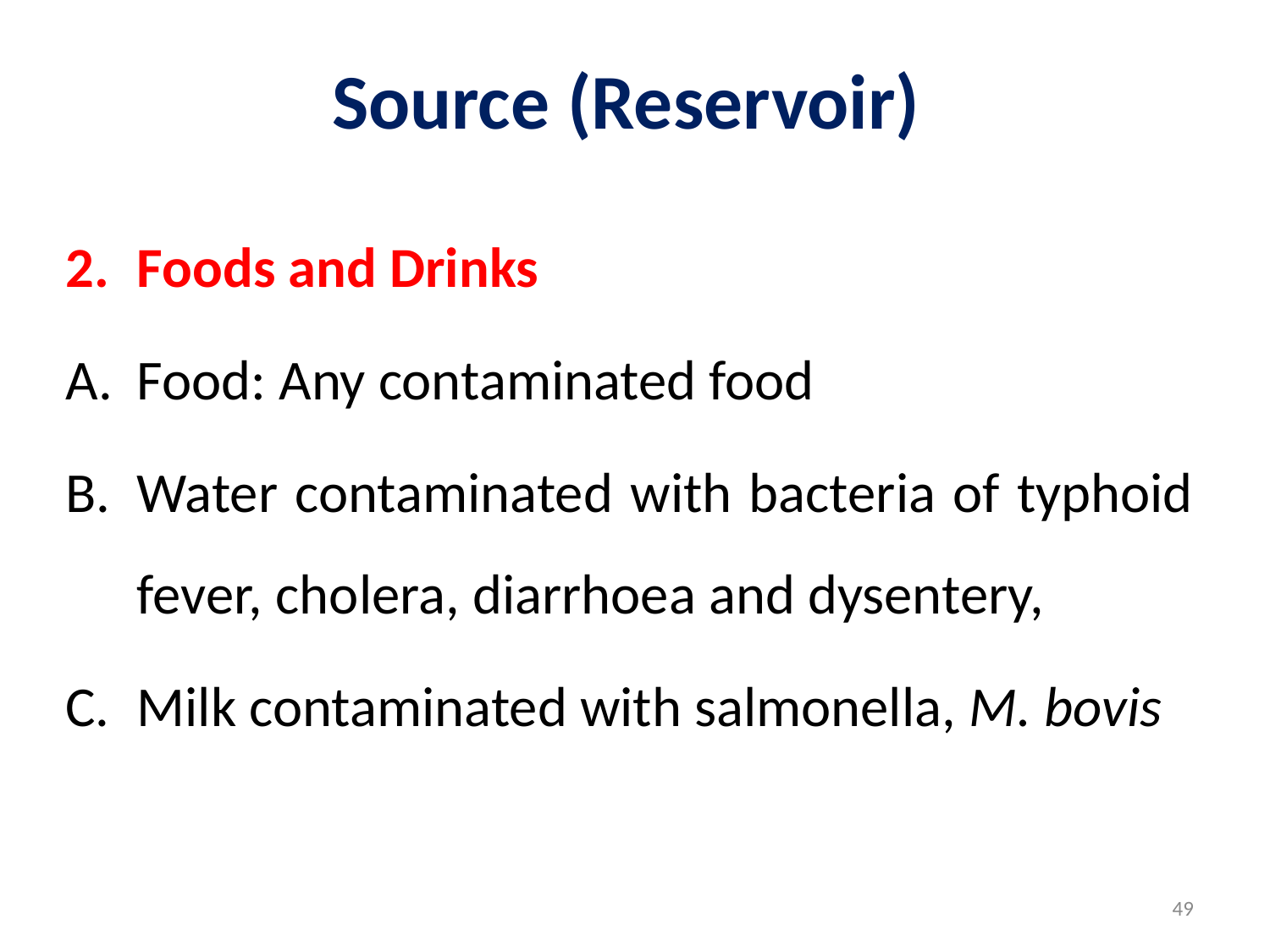

# Source (Reservoir)
Foods and Drinks
Food: Any contaminated food
Water contaminated with bacteria of typhoid fever, cholera, diarrhoea and dysentery,
Milk contaminated with salmonella, M. bovis

49